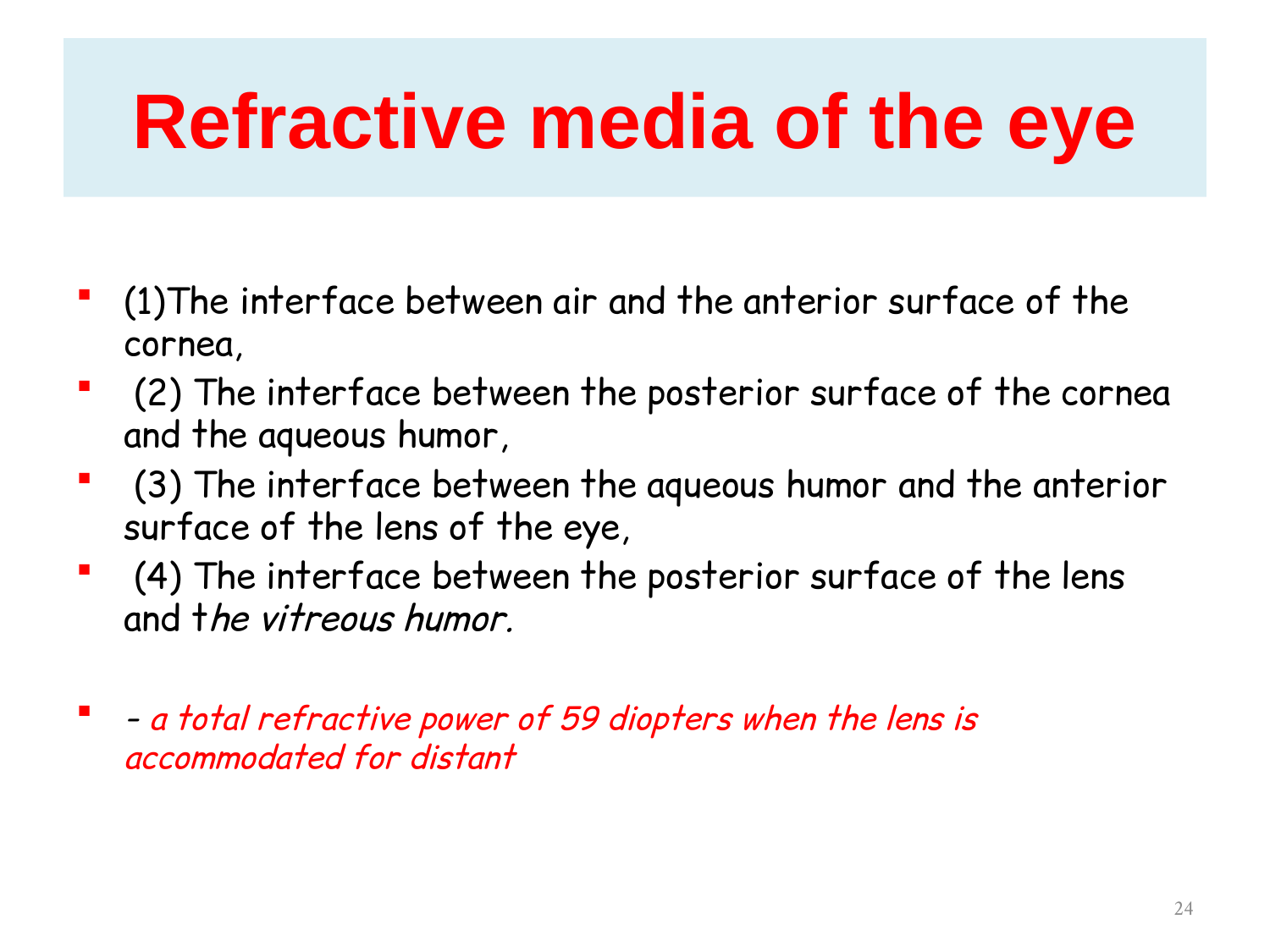

# Refractive media of the eye

(1)The interface between air and the anterior surface of the cornea,
 (2) The interface between the posterior surface of the cornea and the aqueous humor,
 (3) The interface between the aqueous humor and the anterior surface of the lens of the eye,
 (4) The interface between the posterior surface of the lens and the vitreous humor.

- a total refractive power of 59 diopters when the lens is accommodated for distant
24